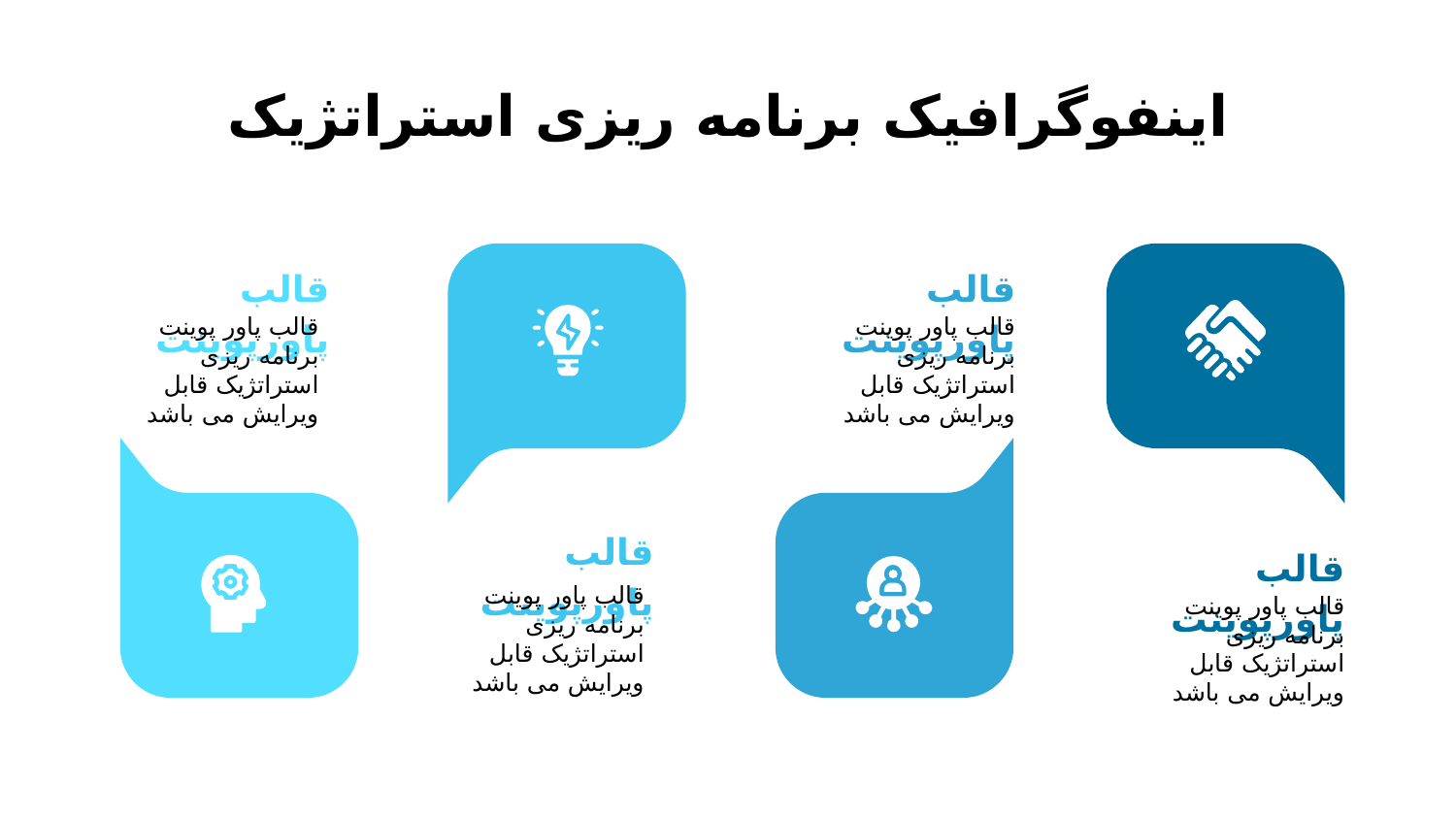

# اینفوگرافیک برنامه ریزی استراتژیک

قالب پاورپوینت
قالب پاور پوینت برنامه ریزی استراتژیک قابل ویرایش می باشد

قالب پاورپوینت
قالب پاور پوینت برنامه ریزی استراتژیک قابل ویرایش می باشد

قالب پاورپوینت
قالب پاور پوینت برنامه ریزی استراتژیک قابل ویرایش می باشد
قالب پاورپوینت
قالب پاور پوینت برنامه ریزی استراتژیک قابل ویرایش می باشد